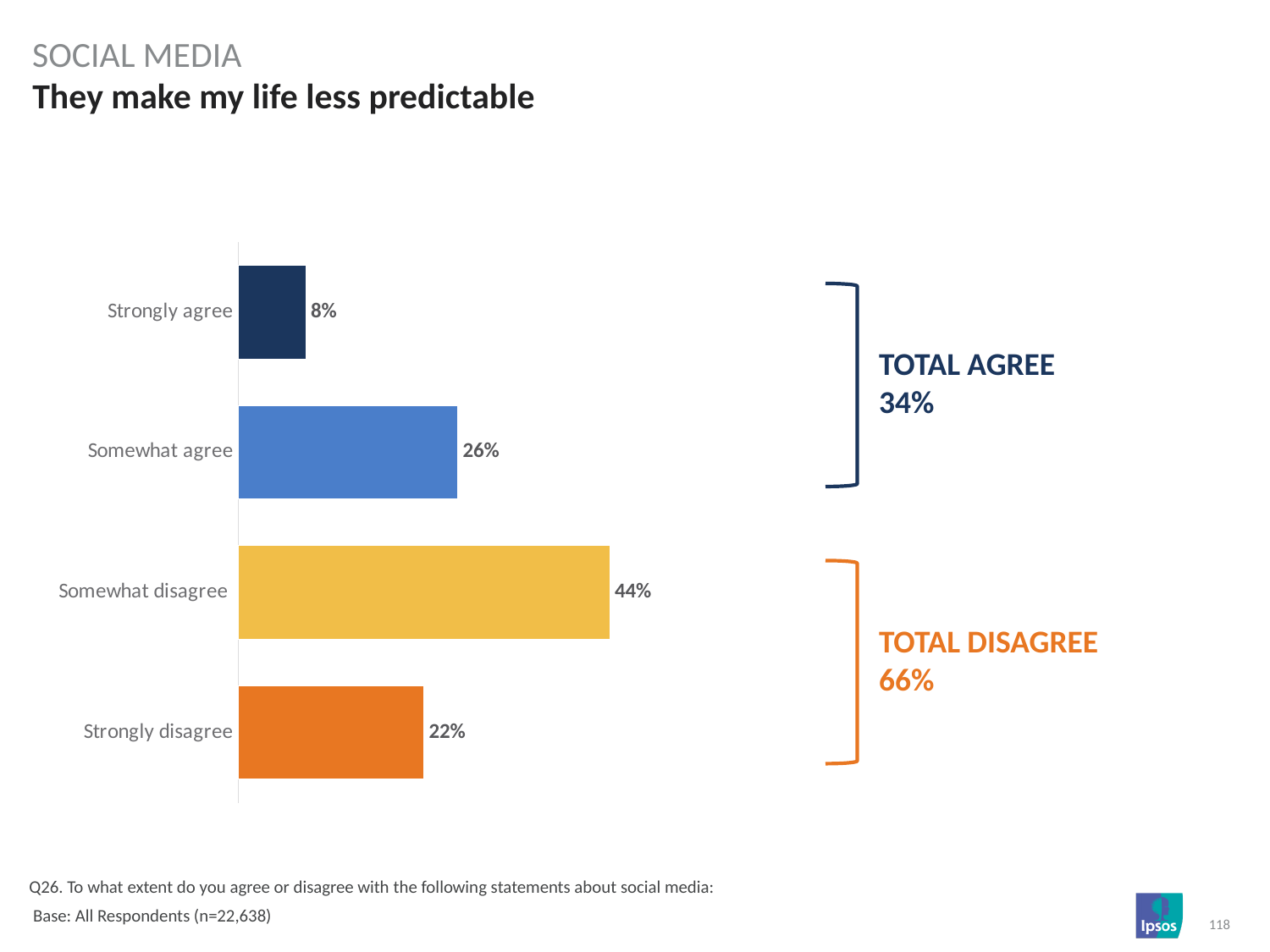

Social media
# They make my life less predictable

### Chart

| Category | Column1 |
|---|---|
| Strongly agree | 0.08 |
| Somewhat agree | 0.26 |
| Somewhat disagree  | 0.44 |
| Strongly disagree | 0.22 |
TOTAL AGREE
34%

TOTAL DISAGREE
66%
Q26. To what extent do you agree or disagree with the following statements about social media:
 Base: All Respondents (n=22,638)